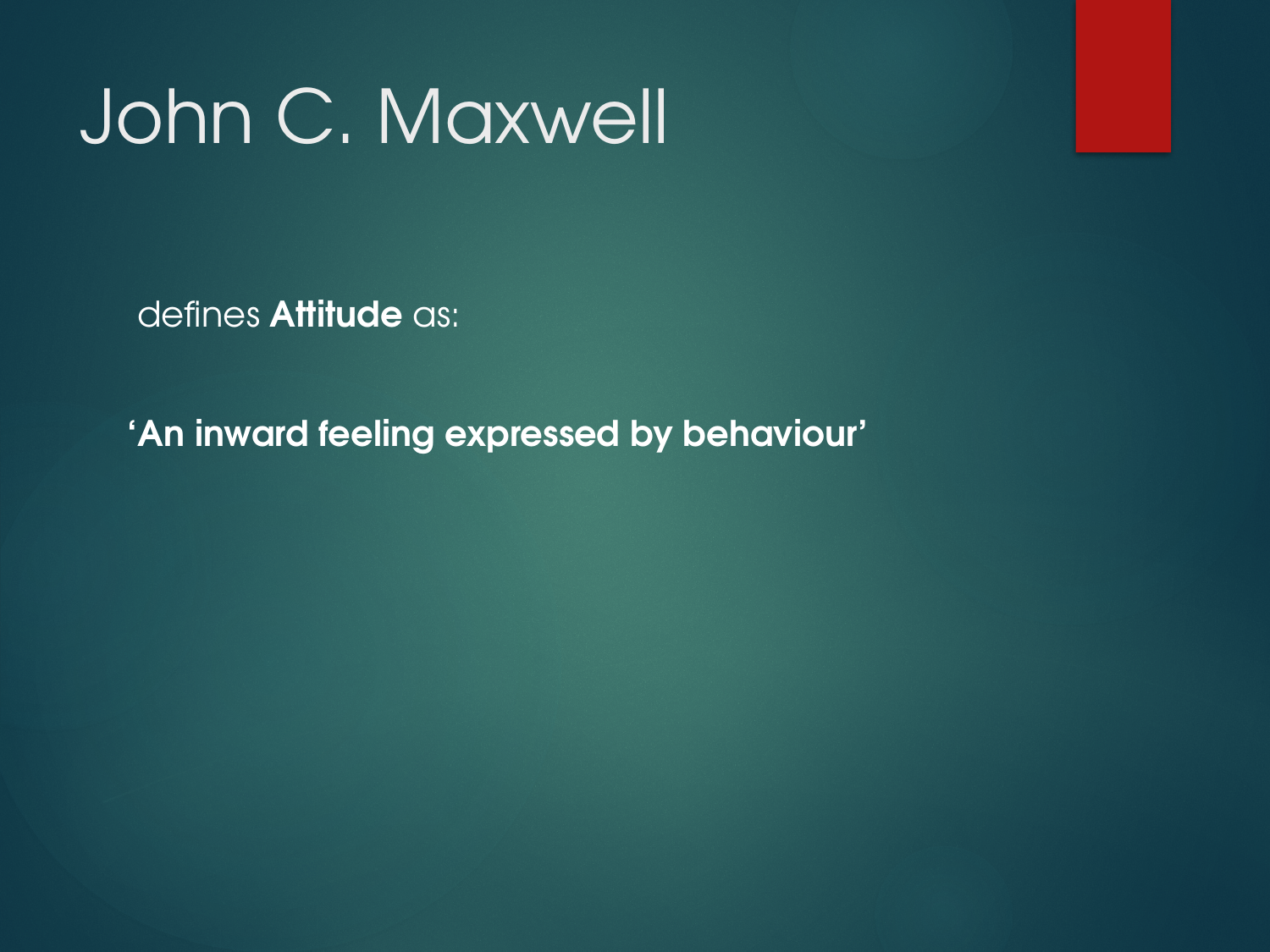

# John C. Maxwell
 defines Attitude as:

‘An inward feeling expressed by behaviour’